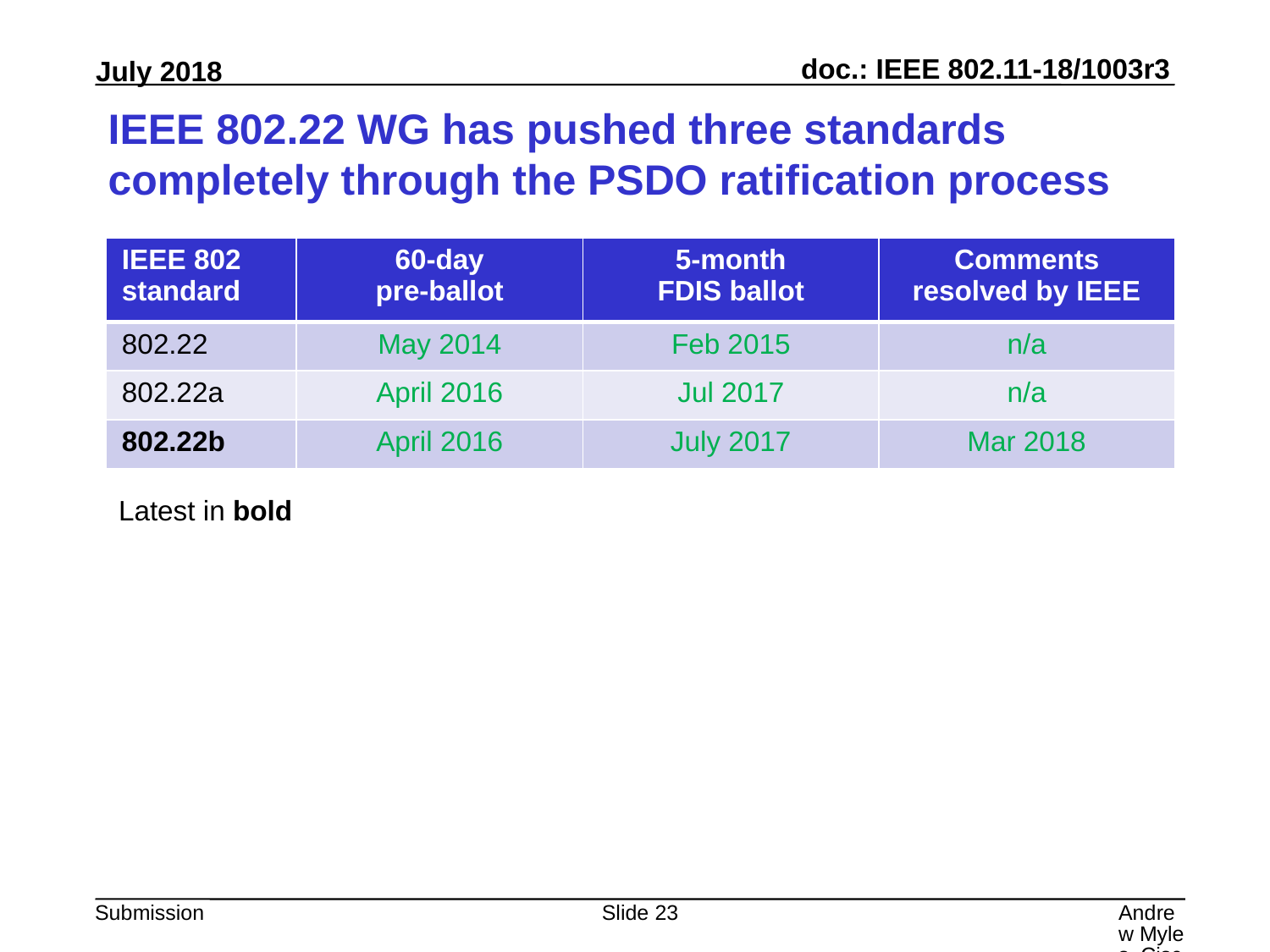

# IEEE 802.22 WG has pushed three standards completely through the PSDO ratification process
| IEEE 802 standard | 60-day pre-ballot | 5-month FDIS ballot | Comments resolved by IEEE |
| --- | --- | --- | --- |
| 802.22 | May 2014 | Feb 2015 | n/a |
| 802.22a | April 2016 | Jul 2017 | n/a |
| 802.22b | April 2016 | July 2017 | Mar 2018 |
Latest in bold
Slide 23
Andrew Myles, Cisco